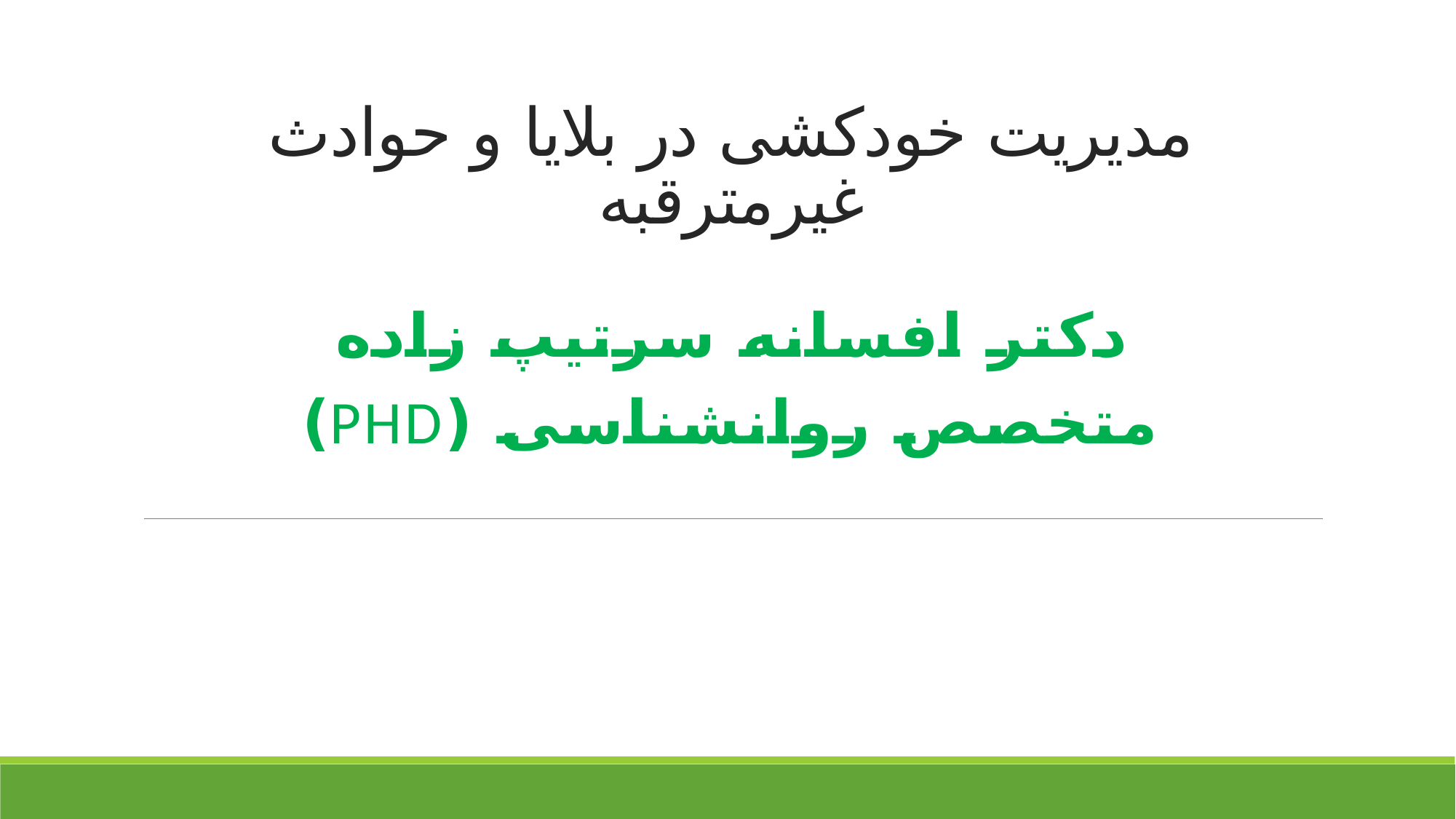

# مدیریت خودکشی در بلایا و حوادث غیرمترقبه
دکتر افسانه سرتیپ زاده
متخصص روانشناسی (phd)